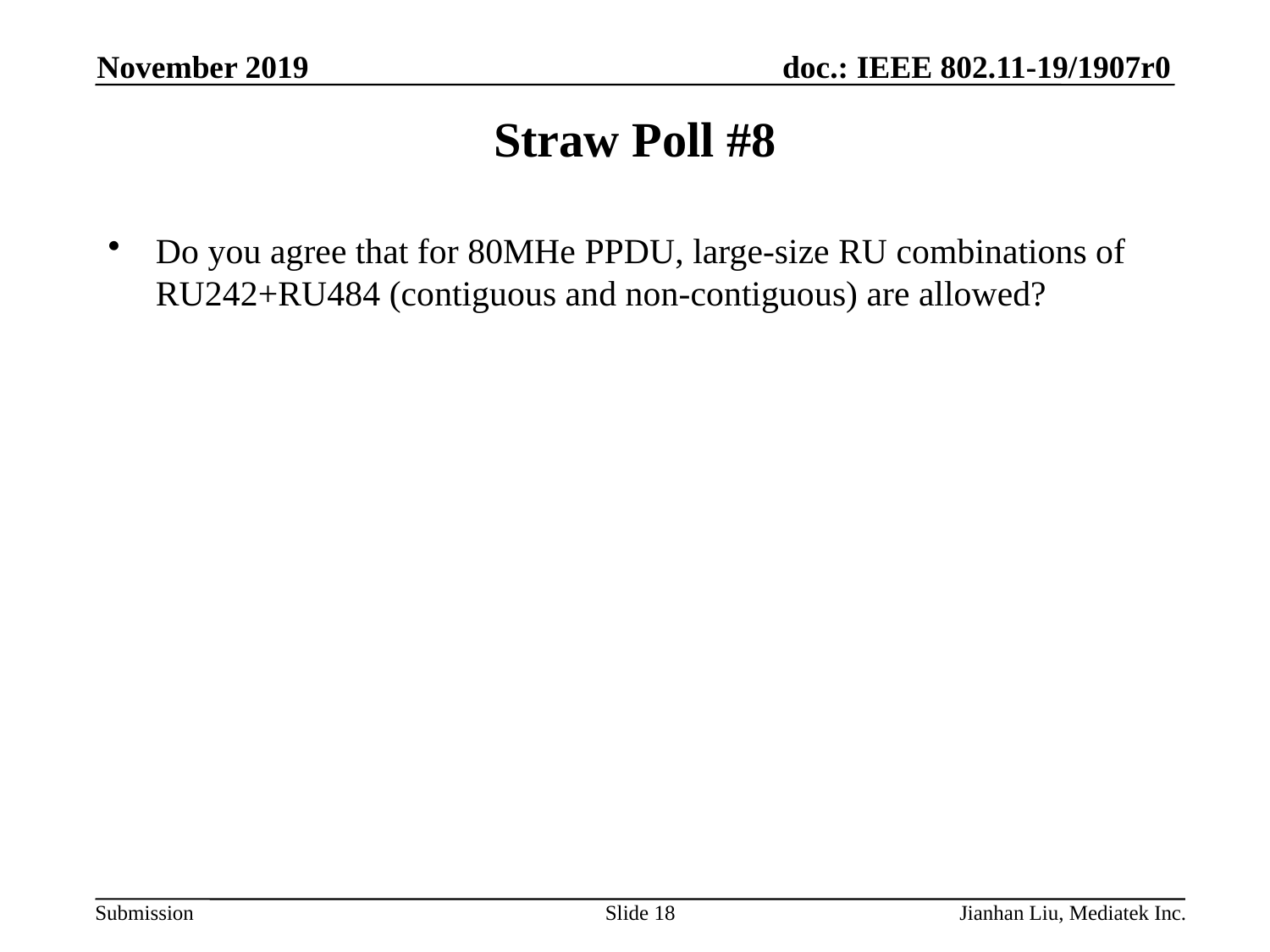

November 2019
# Straw Poll #8
Do you agree that for 80MHe PPDU, large-size RU combinations of RU242+RU484 (contiguous and non-contiguous) are allowed?
Slide 18
Jianhan Liu, Mediatek Inc.